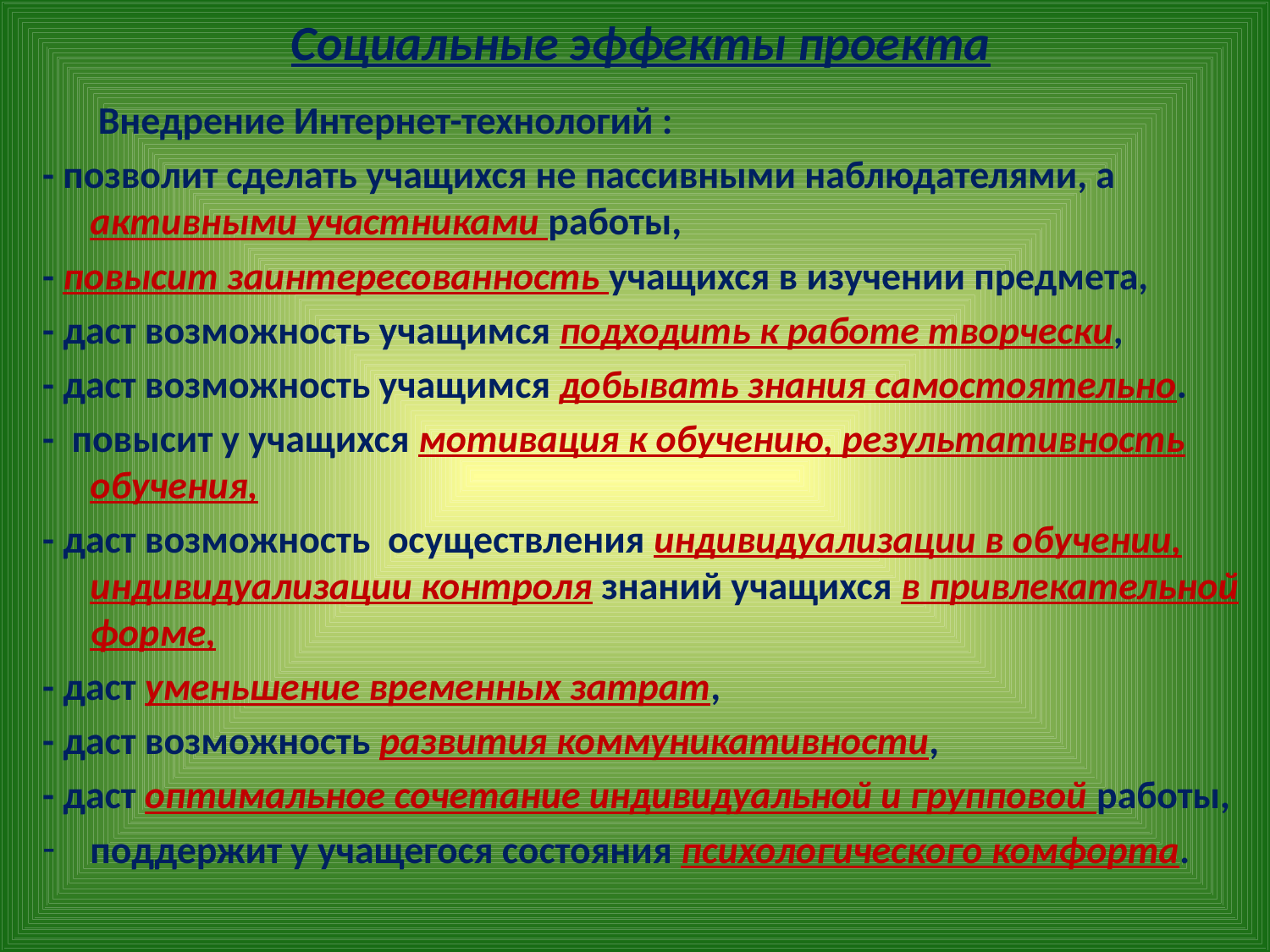

# Социальные эффекты проекта
	 Внедрение Интернет-технологий :
- позволит сделать учащихся не пассивными наблюдателями, а активными участниками работы,
- повысит заинтересованность учащихся в изучении предмета,
- даст возможность учащимся подходить к работе творчески,
- даст возможность учащимся добывать знания самостоятельно.
-  повысит у учащихся мотивация к обучению, результативность обучения,
- даст возможность  осуществления индивидуализации в обучении, индивидуализации контроля знаний учащихся в привлекательной форме,
- даст уменьшение временных затрат,
- даст возможность развития коммуникативности,
- даст оптимальное сочетание индивидуальной и групповой работы,
поддержит у учащегося состояния психологического комфорта.